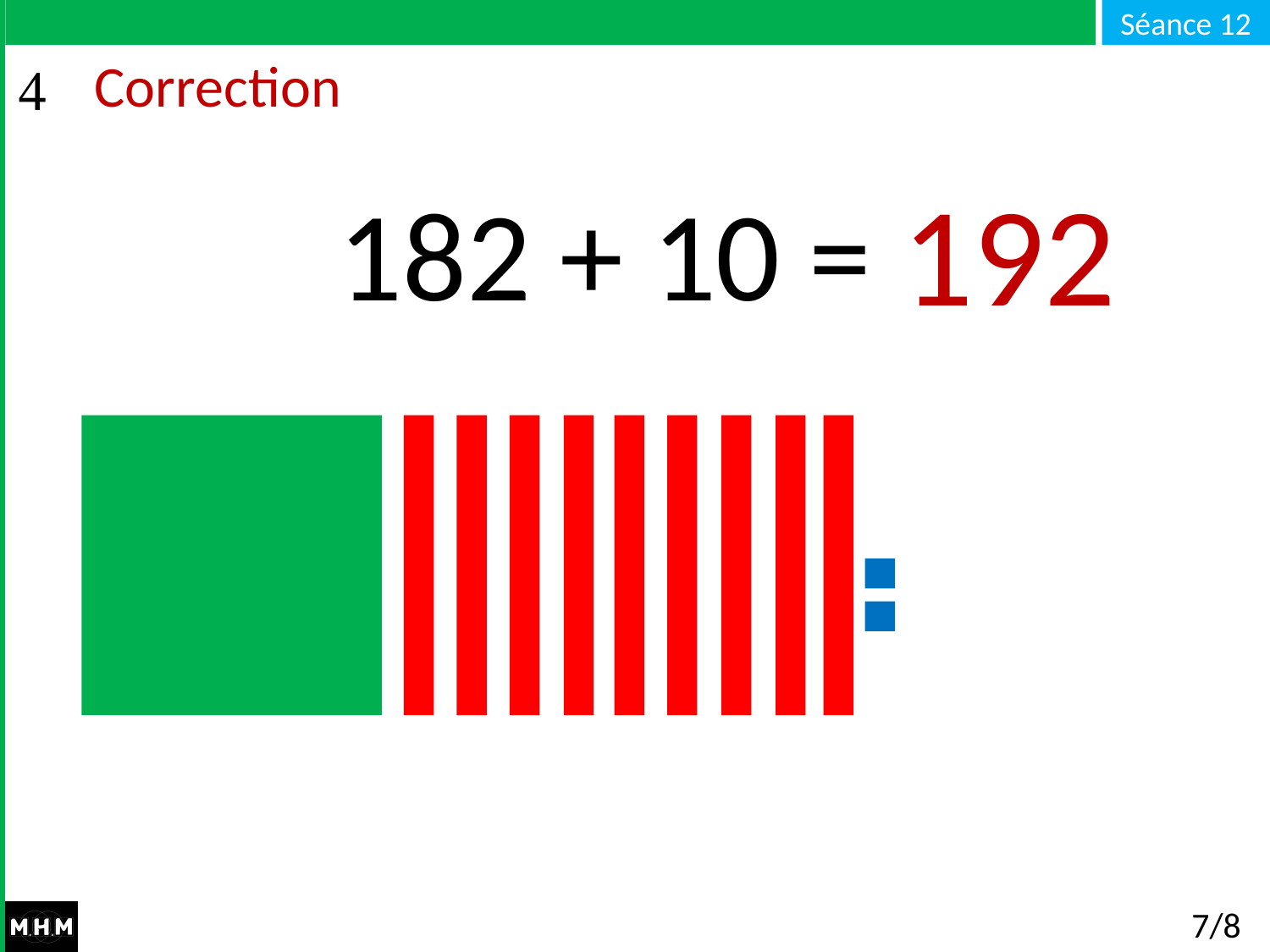

# Correction
192
182 + 10 = …

7/8